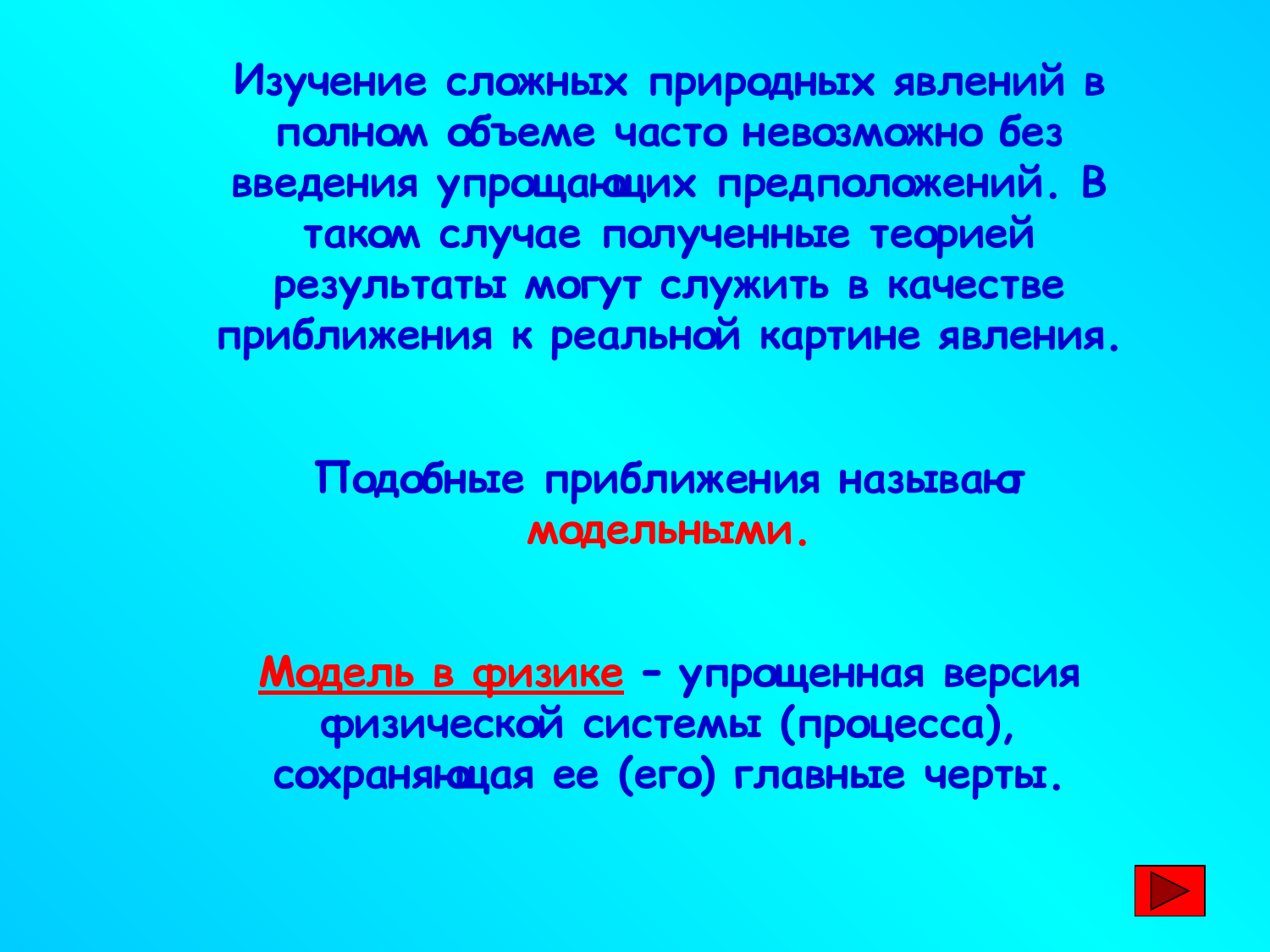

Изучение сложных природных явлений в полном объеме часто невозможно без введения упрощающих предположений. В таком случае полученные теорией результаты могут служить в качестве приближения к реальной картине явления.

Подобные приближения называют модельными.

Модель в физике – упрощенная версия физической системы (процесса), сохраняющая ее (его) главные черты.